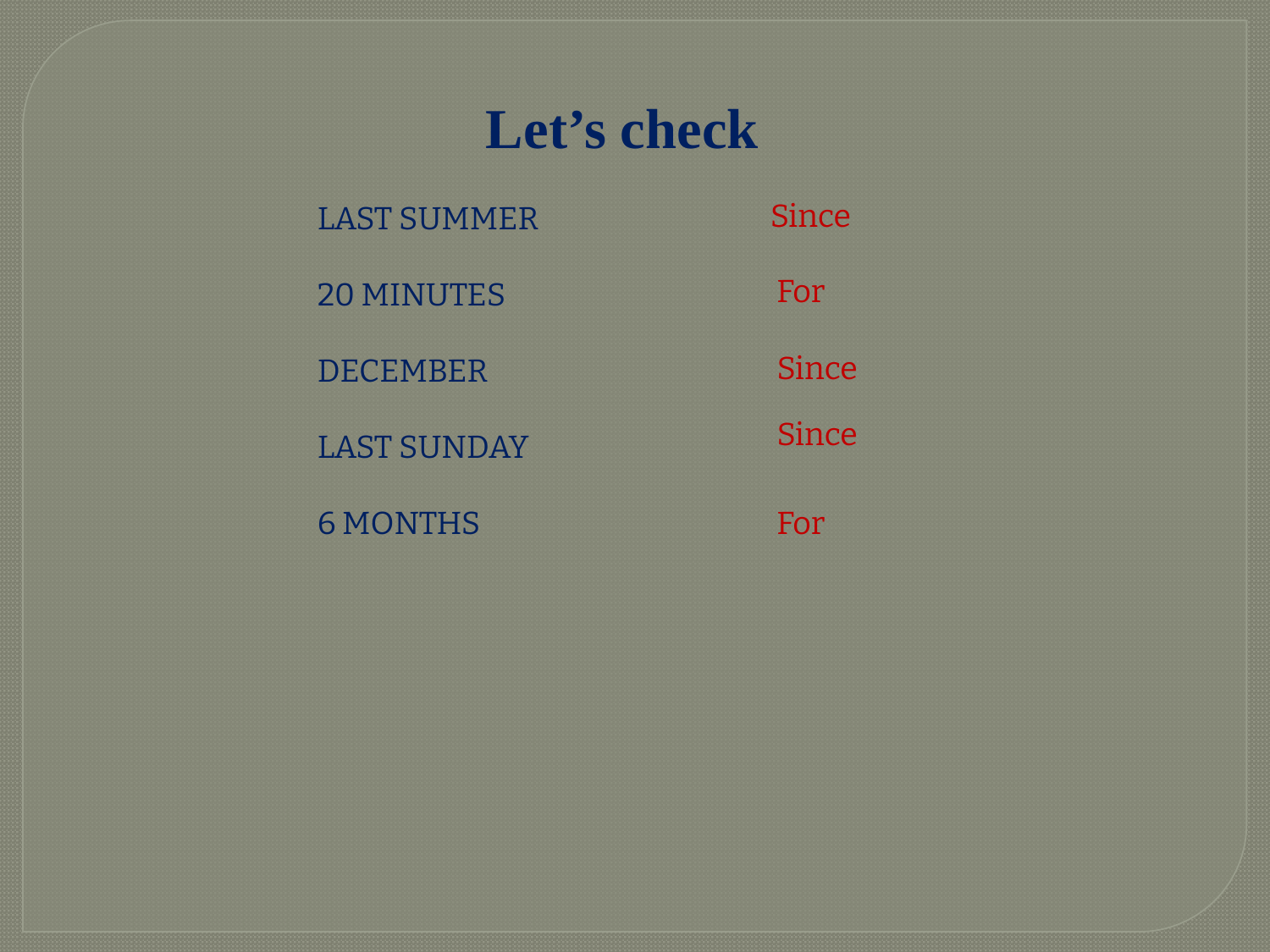

Let’s check

LAST SUMMER

20 MINUTES

DECEMBER

LAST SUNDAY

6 MONTHS

Since
For
Since
Since
For